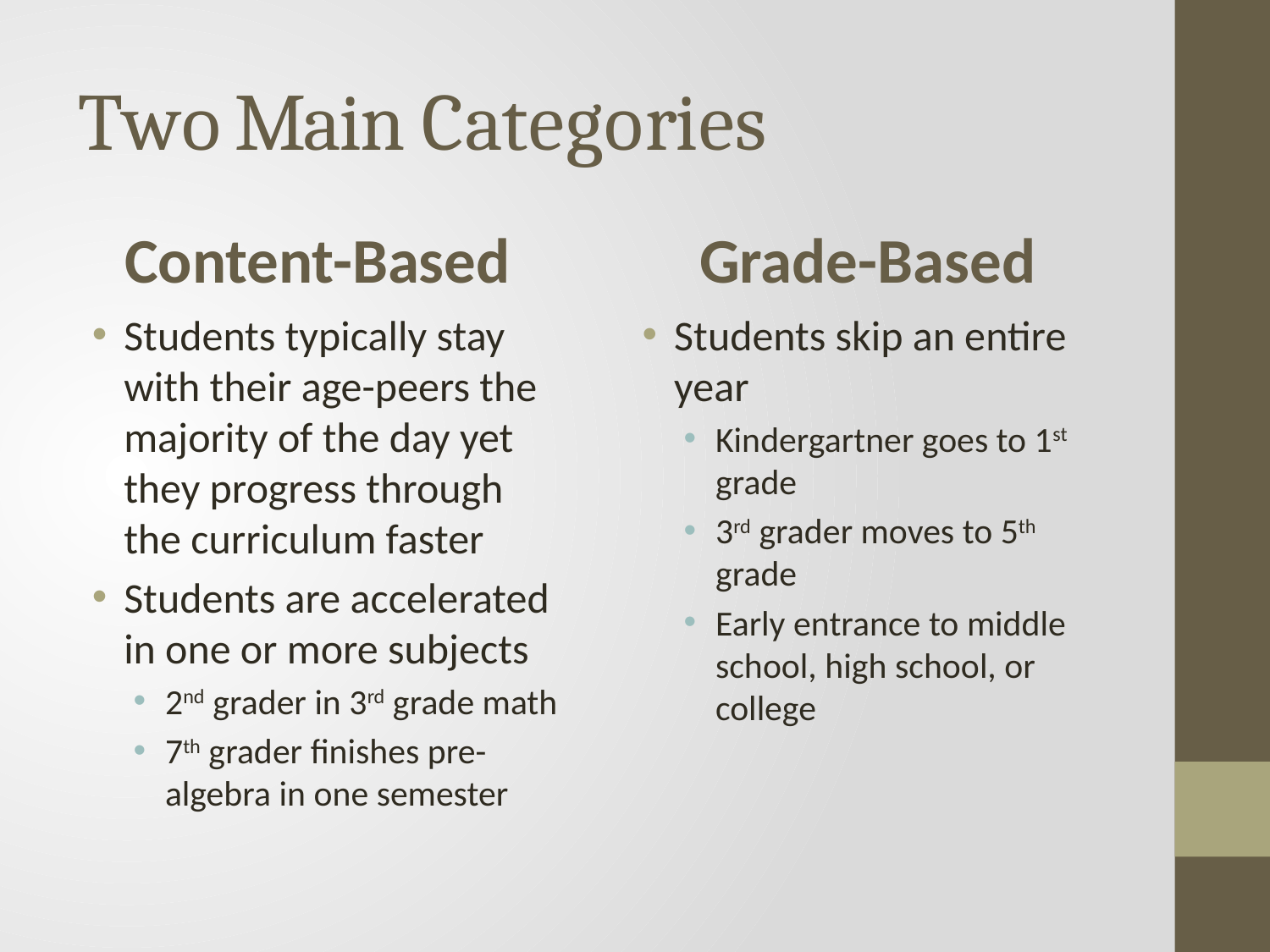

# Two Main Categories
Content-Based
Grade-Based
Students typically stay with their age-peers the majority of the day yet they progress through the curriculum faster
Students are accelerated in one or more subjects
2nd grader in 3rd grade math
7th grader finishes pre-algebra in one semester
Students skip an entire year
Kindergartner goes to 1st grade
3rd grader moves to 5th grade
Early entrance to middle school, high school, or college